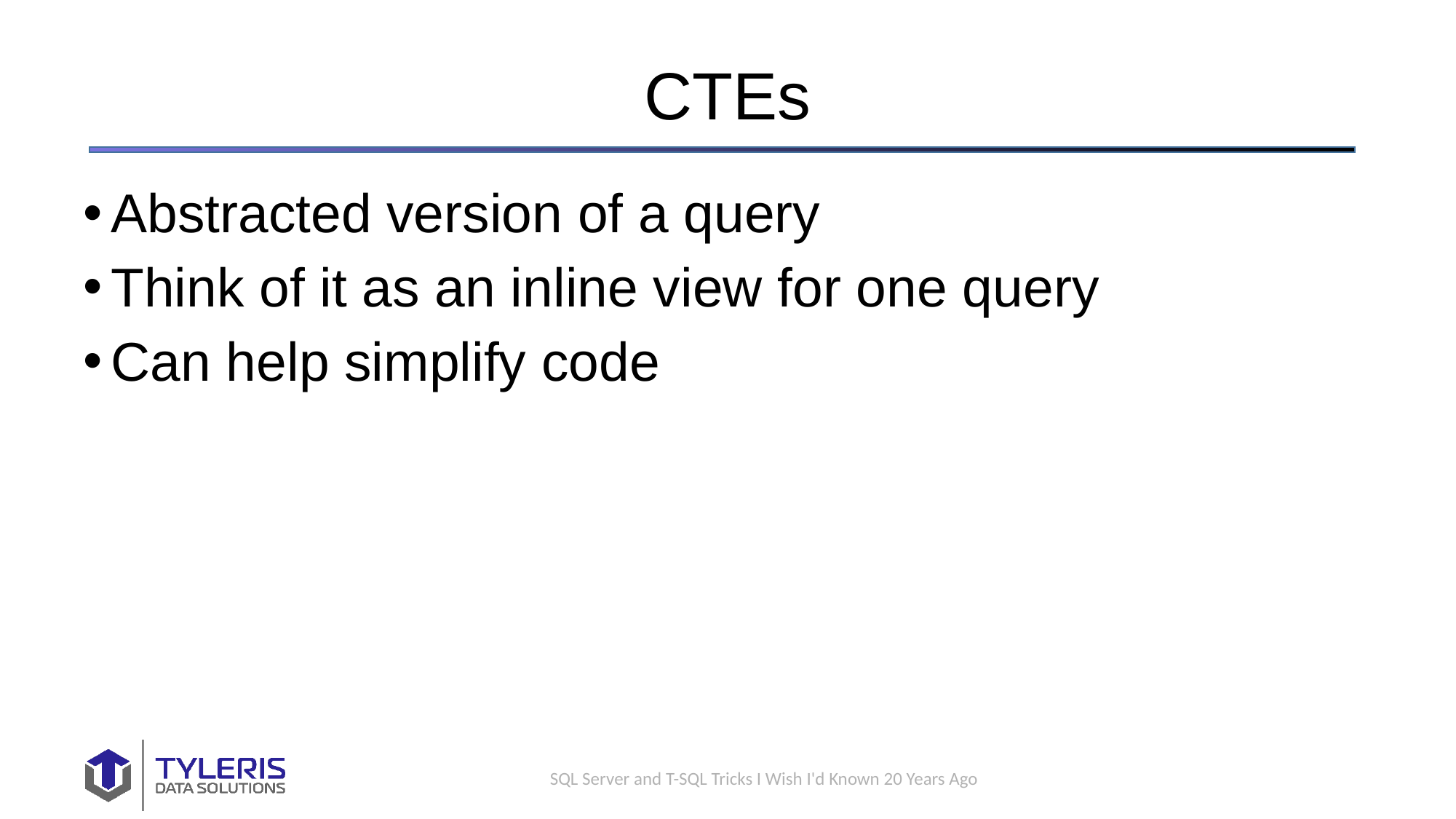

CTEs

Abstracted version of a query
Think of it as an inline view for one query
Can help simplify code

SQL Server and T-SQL Tricks I Wish I'd Known 20 Years Ago